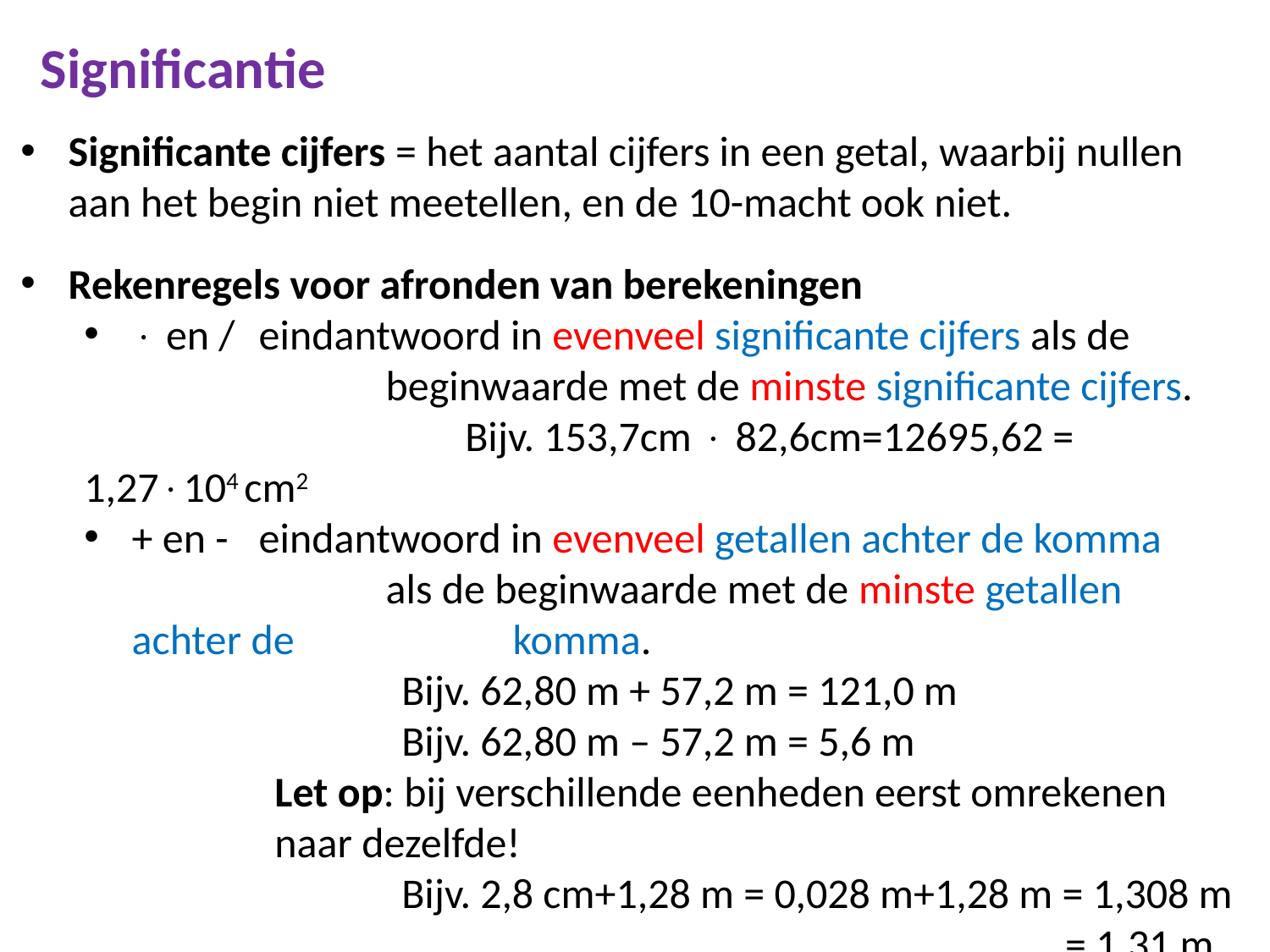

# Significantie
Significante cijfers = het aantal cijfers in een getal, waarbij nullen aan het begin niet meetellen, en de 10-macht ook niet.
Rekenregels voor afronden van berekeningen
⋅ en / 	eindantwoord in evenveel significante cijfers als de 			beginwaarde met de minste significante cijfers.
			Bijv. 153,7cm ⋅ 82,6cm=12695,62 = 1,27⋅104 cm2
+ en -	eindantwoord in evenveel getallen achter de komma 		als de beginwaarde met de minste getallen achter de 		komma.
		Bijv. 62,80 m + 57,2 m = 121,0 m
		Bijv. 62,80 m – 57,2 m = 5,6 m
	Let op: bij verschillende eenheden eerst omrekenen 	naar dezelfde!
		Bijv. 2,8 cm+1,28 m = 0,028 m+1,28 m = 1,308 m 							   = 1,31 m